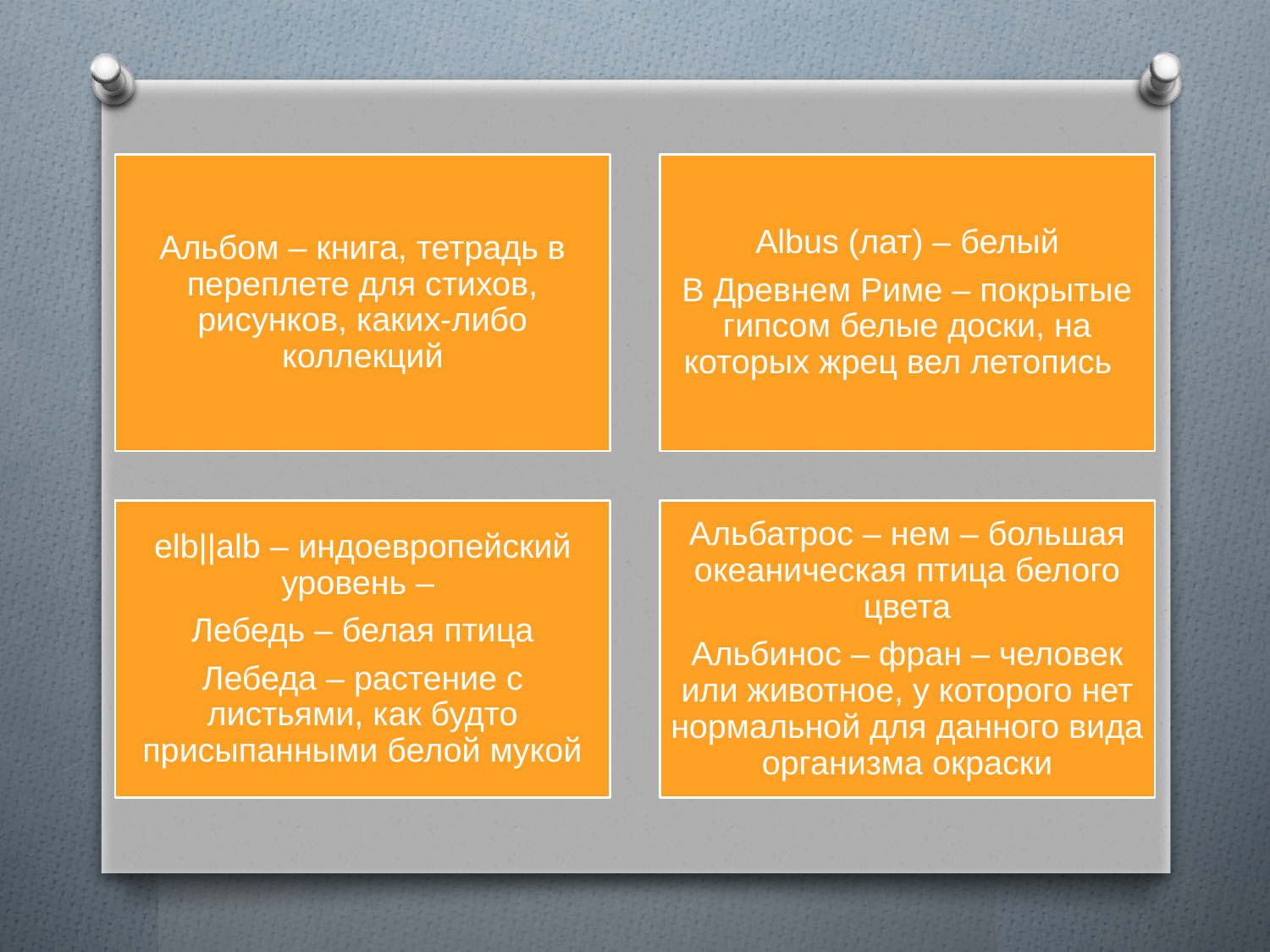

Альбом – книга, тетрадь в переплете для стихов, рисунков, каких-либо коллекций
Albus (лат) – белый
В Древнем Риме – покрытые гипсом белые доски, на которых жрец вел летопись
elb||alb – индоевропейский уровень –
Лебедь – белая птица
Лебеда – растение с листьями, как будто присыпанными белой мукой
Альбатрос – нем – большая океаническая птица белого цвета
Альбинос – фран – человек или животное, у которого нет нормальной для данного вида организма окраски